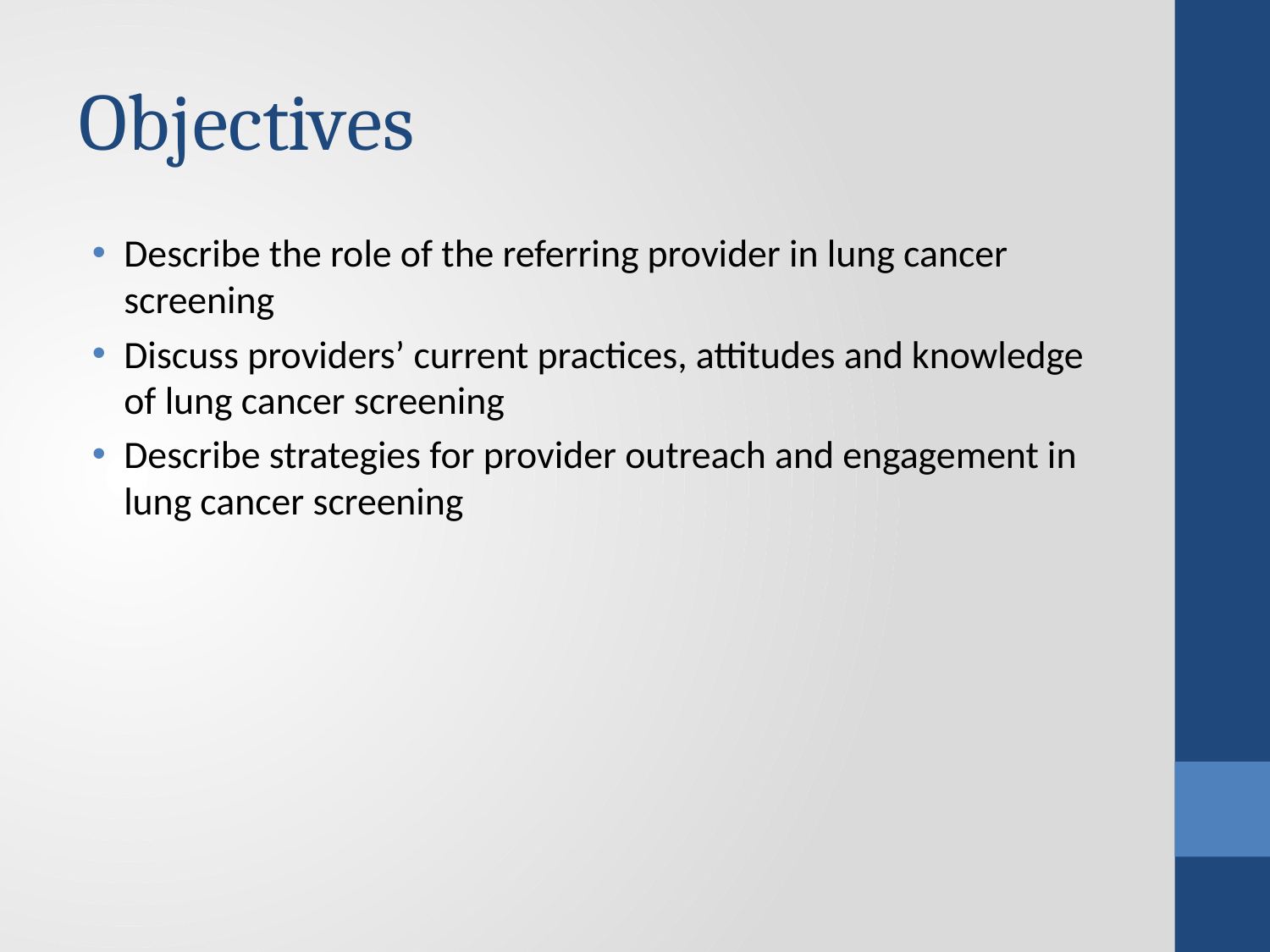

# Objectives
Describe the role of the referring provider in lung cancer screening
Discuss providers’ current practices, attitudes and knowledge of lung cancer screening
Describe strategies for provider outreach and engagement in lung cancer screening